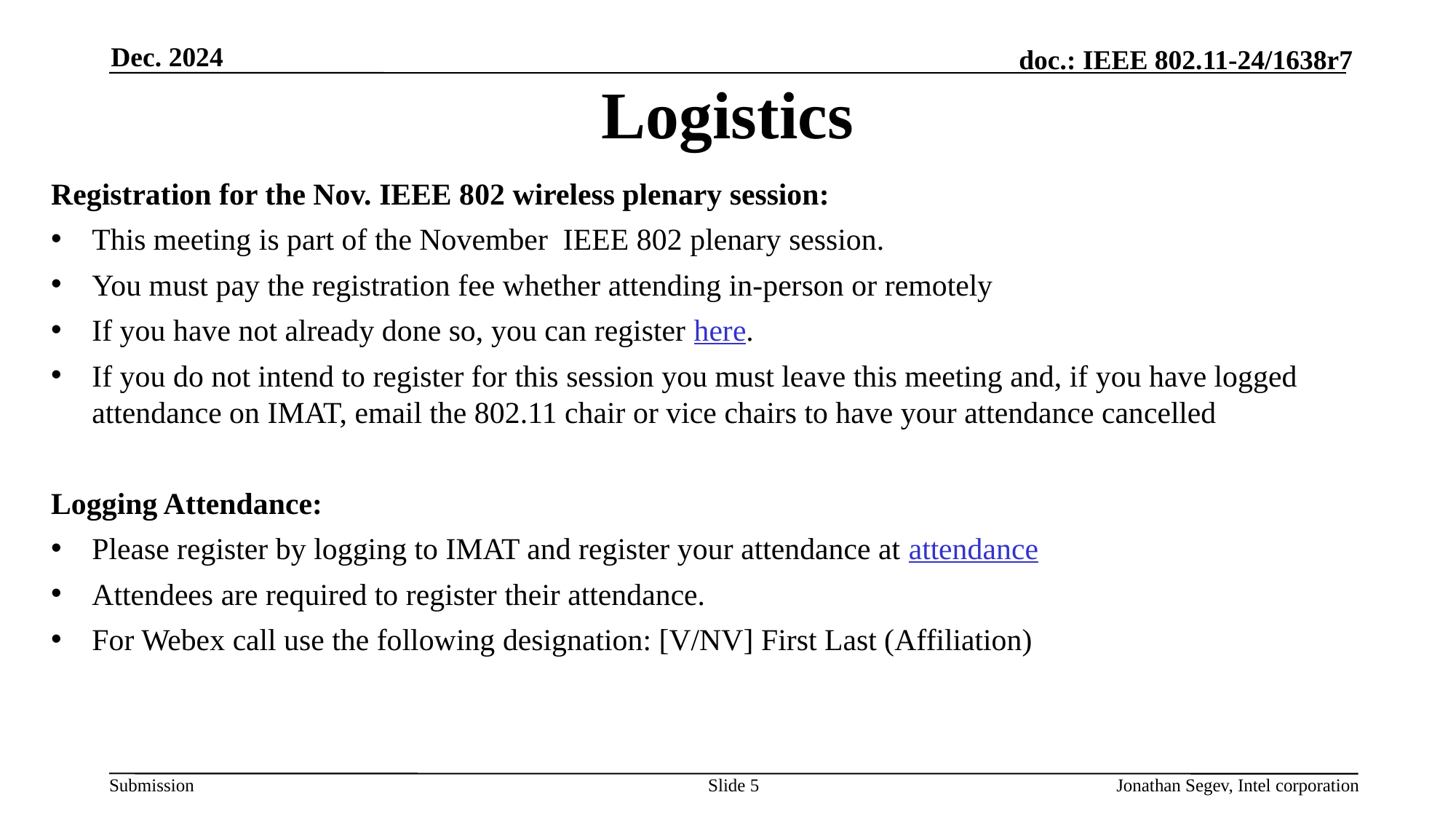

Dec. 2024
# Logistics
Registration for the Nov. IEEE 802 wireless plenary session:
This meeting is part of the November  IEEE 802 plenary session.
You must pay the registration fee whether attending in-person or remotely
If you have not already done so, you can register here.
If you do not intend to register for this session you must leave this meeting and, if you have logged attendance on IMAT, email the 802.11 chair or vice chairs to have your attendance cancelled

Logging Attendance:
Please register by logging to IMAT and register your attendance at attendance
Attendees are required to register their attendance.
For Webex call use the following designation: [V/NV] First Last (Affiliation)

Slide 5
Jonathan Segev, Intel corporation